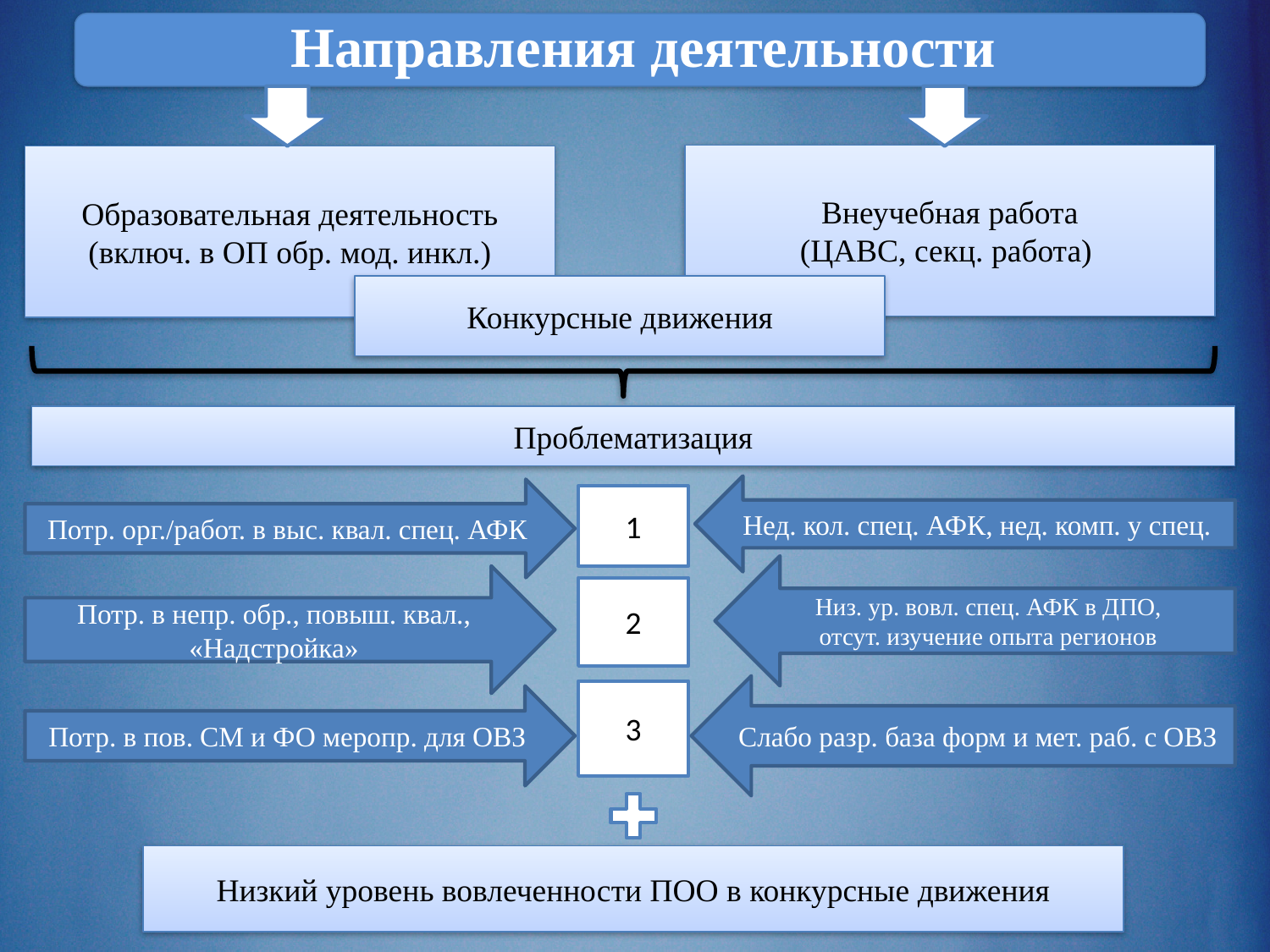

# Направления деятельности

Внеучебная работа
(ЦАВС, секц. работа)
Образовательная деятельность
(включ. в ОП обр. мод. инкл.)
Конкурсные движения
Проблематизация
Нед. кол. спец. АФК, нед. комп. у спец.
Потр. орг./работ. в выс. квал. спец. АФК
1
Низ. ур. вовл. спец. АФК в ДПО,
отсут. изучение опыта регионов
Потр. в непр. обр., повыш. квал., «Надстройка»
2
Слабо разр. база форм и мет. раб. с ОВЗ
3
Потр. в пов. СМ и ФО меропр. для ОВЗ

Низкий уровень вовлеченности ПОО в конкурсные движения